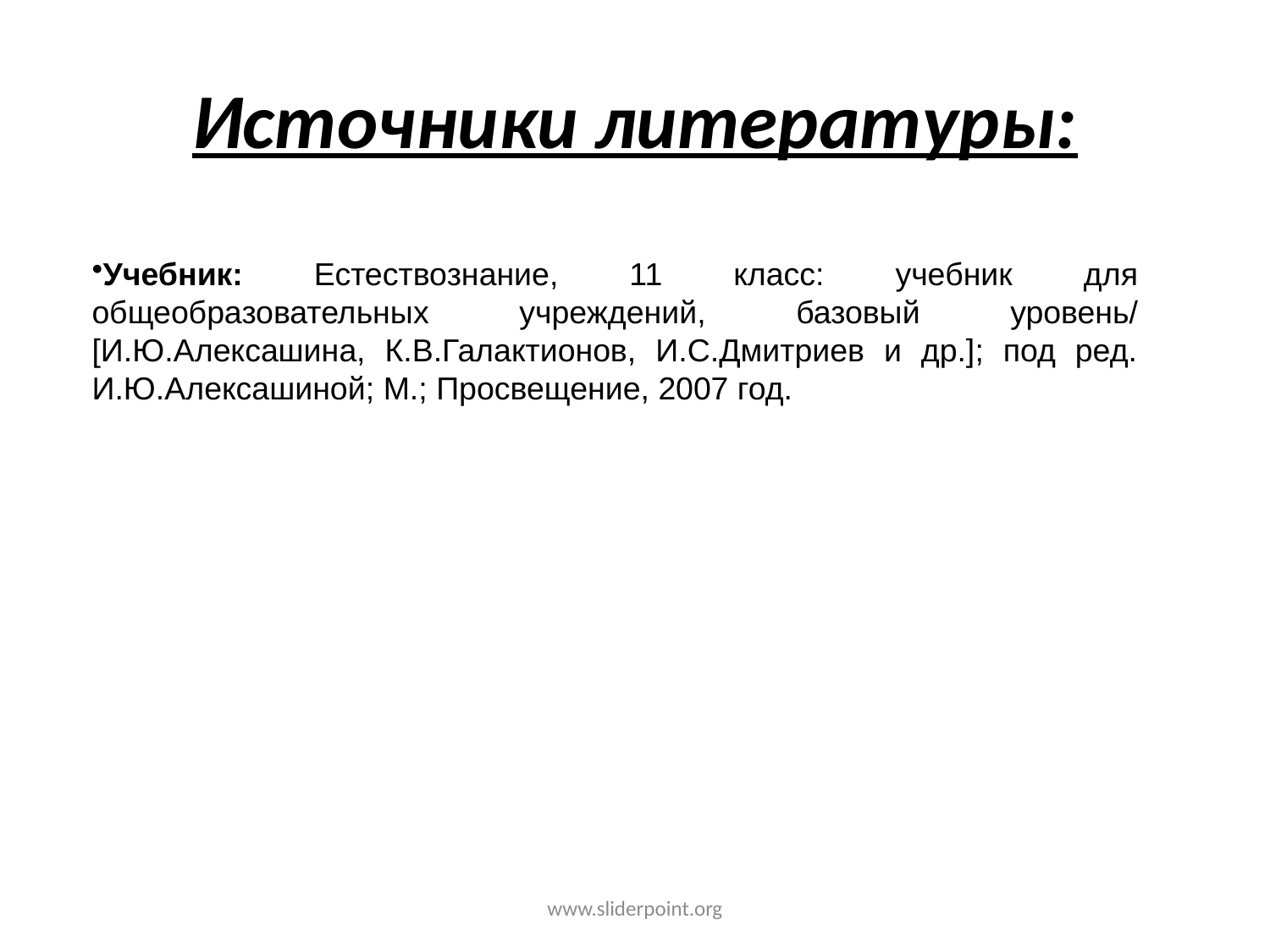

# Источники литературы:
Учебник: Естествознание, 11 класс: учебник для общеобразовательных учреждений, базовый уровень/ [И.Ю.Алексашина, К.В.Галактионов, И.С.Дмитриев и др.]; под ред. И.Ю.Алексашиной; М.; Просвещение, 2007 год.
www.sliderpoint.org